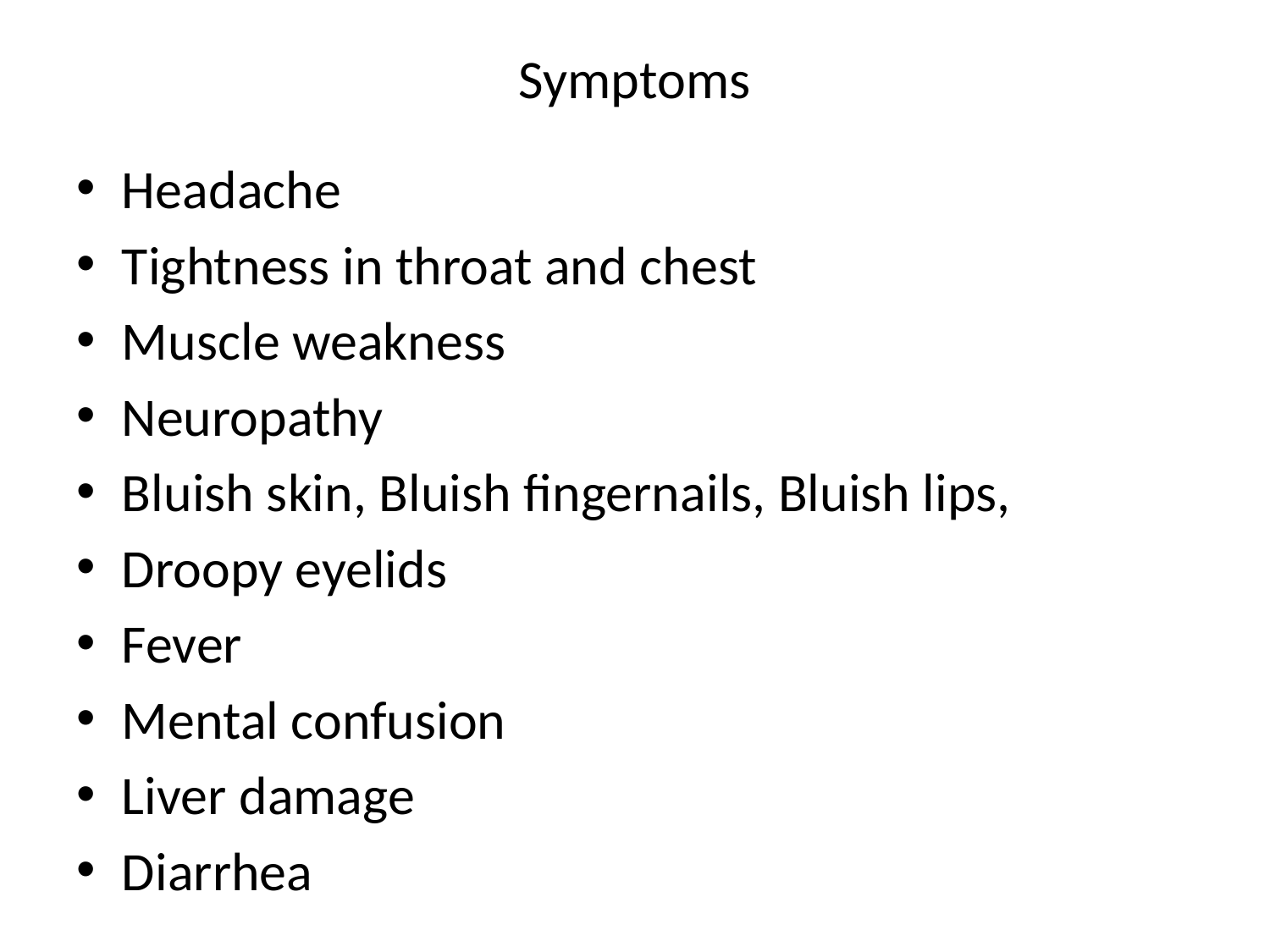

# Symptoms
Headache
Tightness in throat and chest
Muscle weakness
Neuropathy
Bluish skin, Bluish fingernails, Bluish lips,
Droopy eyelids
Fever
Mental confusion
Liver damage
Diarrhea